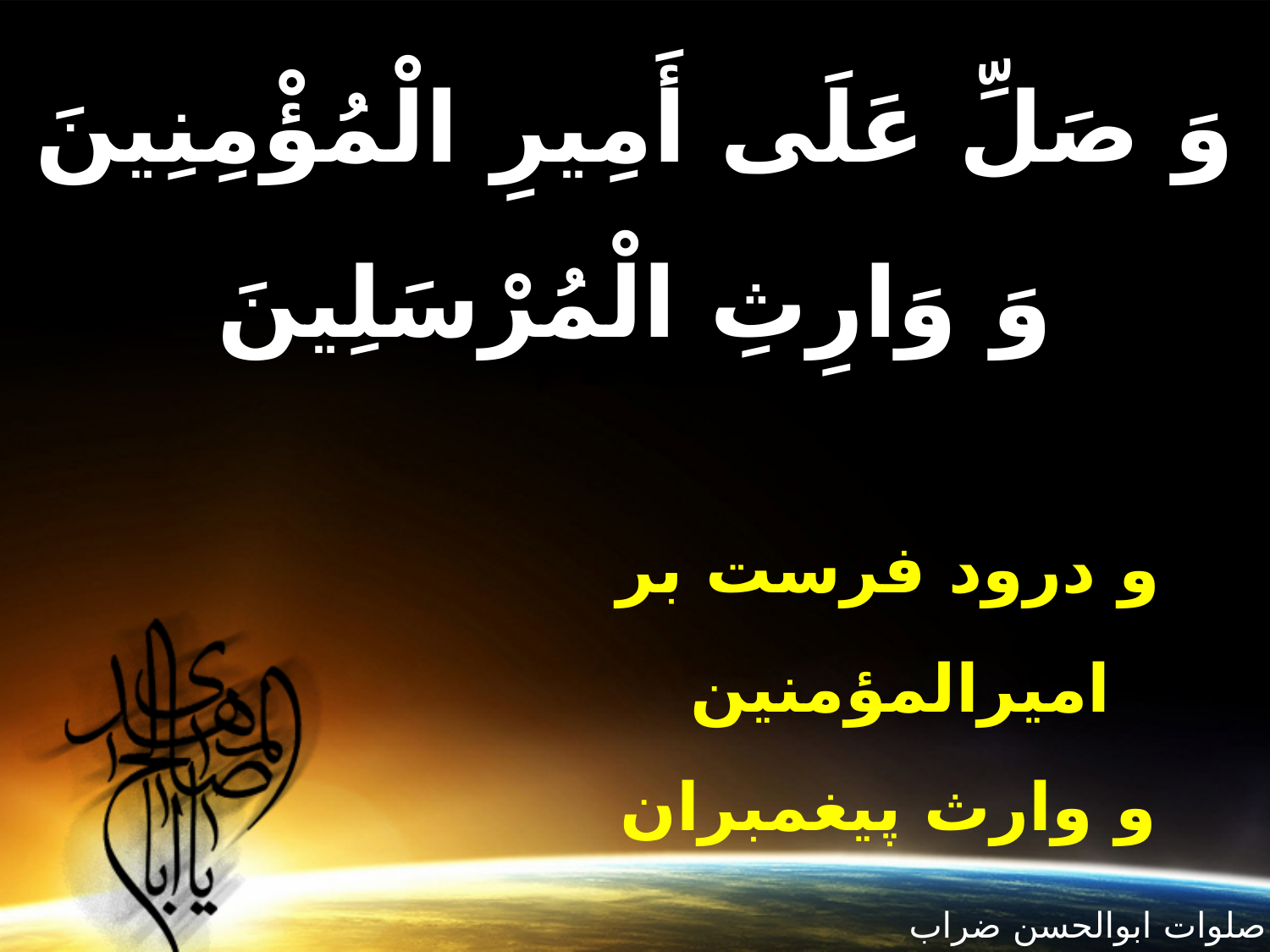

وَ صَلِّ عَلَى أَمِيرِ الْمُؤْمِنِينَ
وَ وَارِثِ الْمُرْسَلِينَ
و درود فرست بر اميرالمؤمنين
و وارث پيغمبران